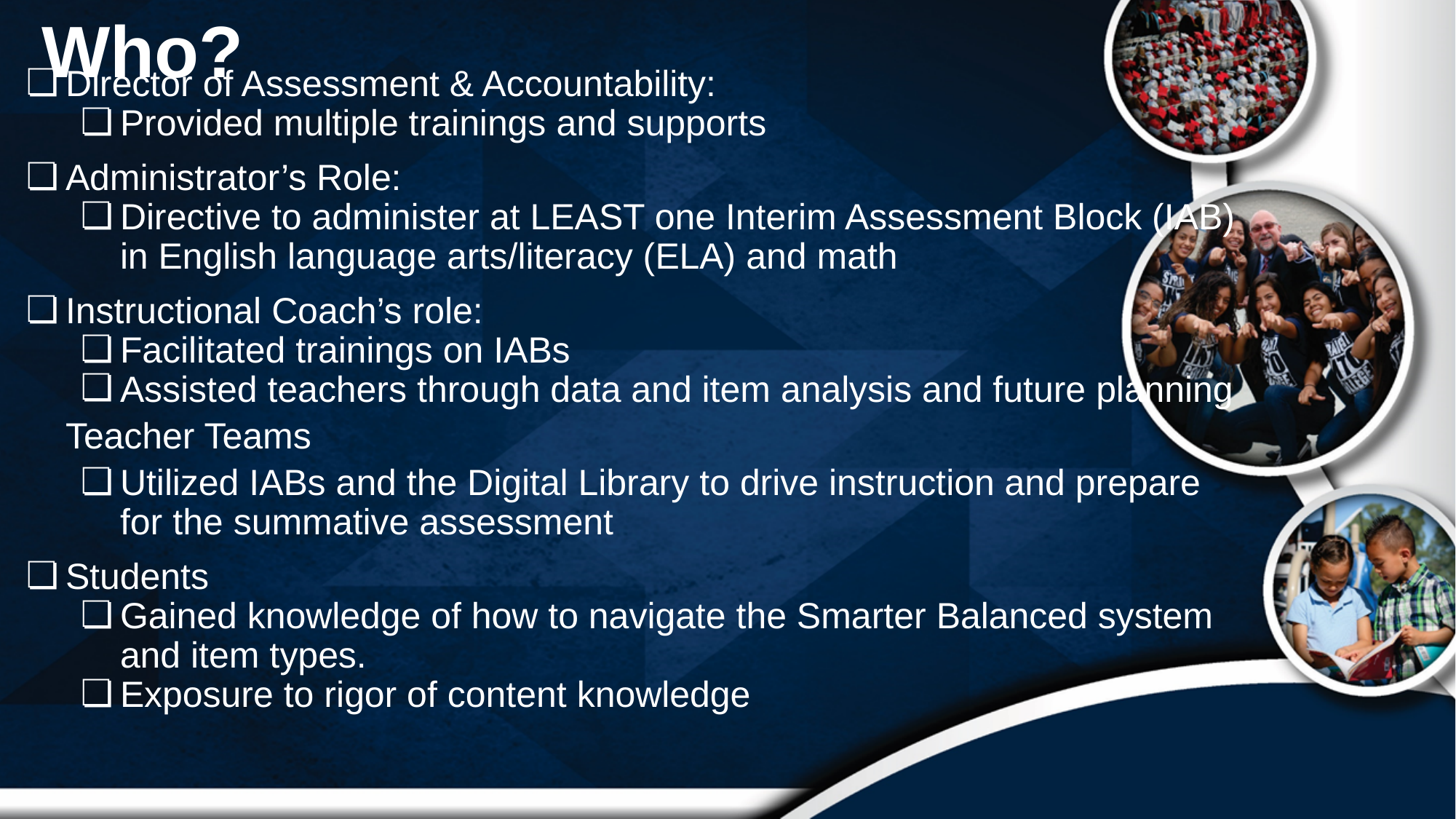

# Who?
Director of Assessment & Accountability:
Provided multiple trainings and supports
Administrator’s Role:
Directive to administer at LEAST one Interim Assessment Block (IAB) in English language arts/literacy (ELA) and math
Instructional Coach’s role:
Facilitated trainings on IABs
Assisted teachers through data and item analysis and future planning
Teacher Teams
Utilized IABs and the Digital Library to drive instruction and prepare for the summative assessment
Students
Gained knowledge of how to navigate the Smarter Balanced system and item types.
Exposure to rigor of content knowledge